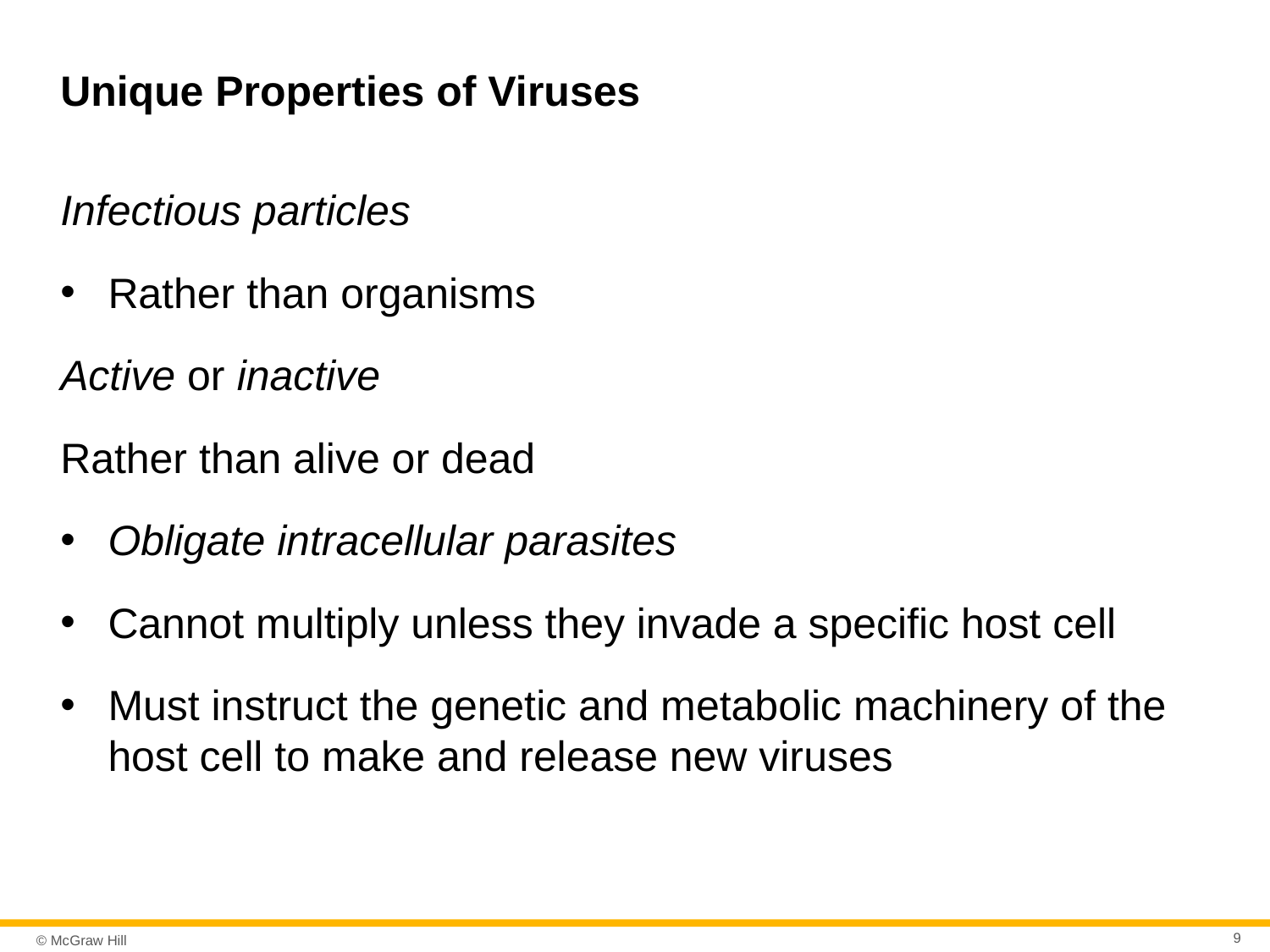

# Unique Properties of Viruses
Infectious particles
Rather than organisms
Active or inactive
Rather than alive or dead
Obligate intracellular parasites
Cannot multiply unless they invade a specific host cell
Must instruct the genetic and metabolic machinery of the host cell to make and release new viruses